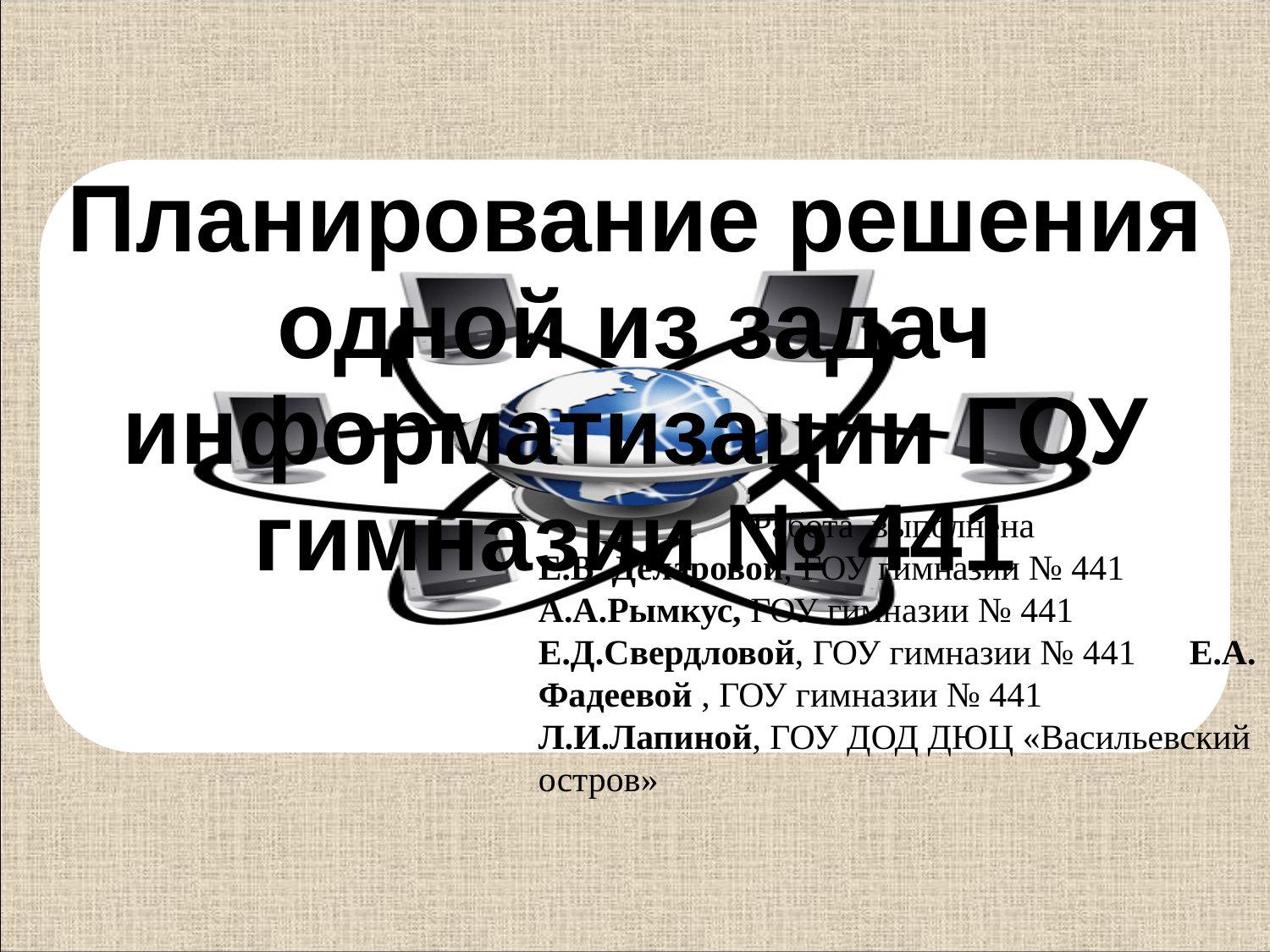

Планирование решения одной из задач информатизации ГОУ гимназии № 441
Работа  выполнена
Е.В. Деларовой, ГОУ гимназии № 441 А.А.Рымкус, ГОУ гимназии № 441 Е.Д.Свердловой, ГОУ гимназии № 441      Е.А. Фадеевой , ГОУ гимназии № 441
Л.И.Лапиной, ГОУ ДОД ДЮЦ «Васильевский остров»